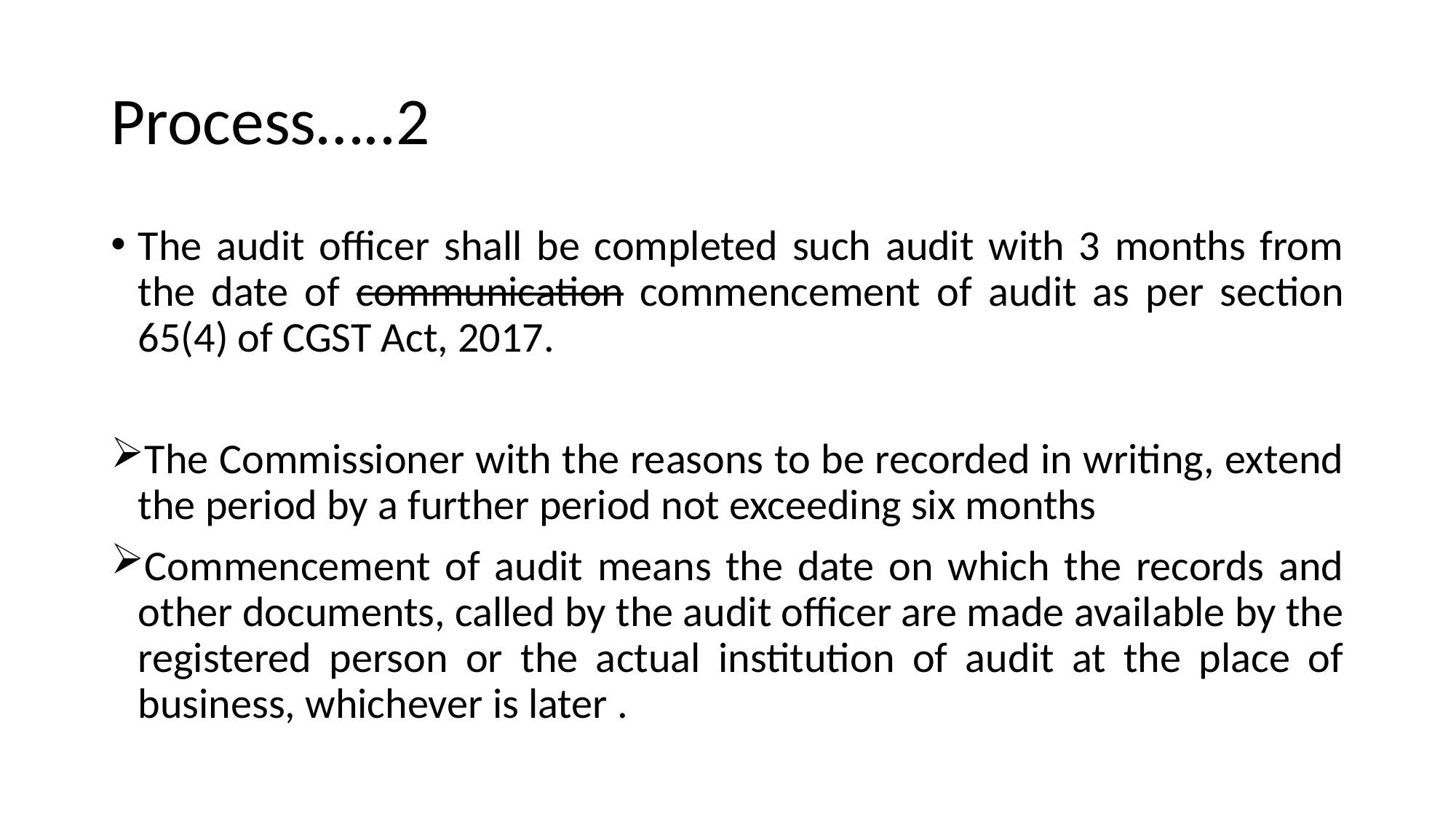

# Process…..2
The audit officer shall be completed such audit with 3 months from the date of communication commencement of audit as per section 65(4) of CGST Act, 2017.

The Commissioner with the reasons to be recorded in writing, extend the period by a further period not exceeding six months
Commencement of audit means the date on which the records and other documents, called by the audit officer are made available by the registered person or the actual institution of audit at the place of business, whichever is later .